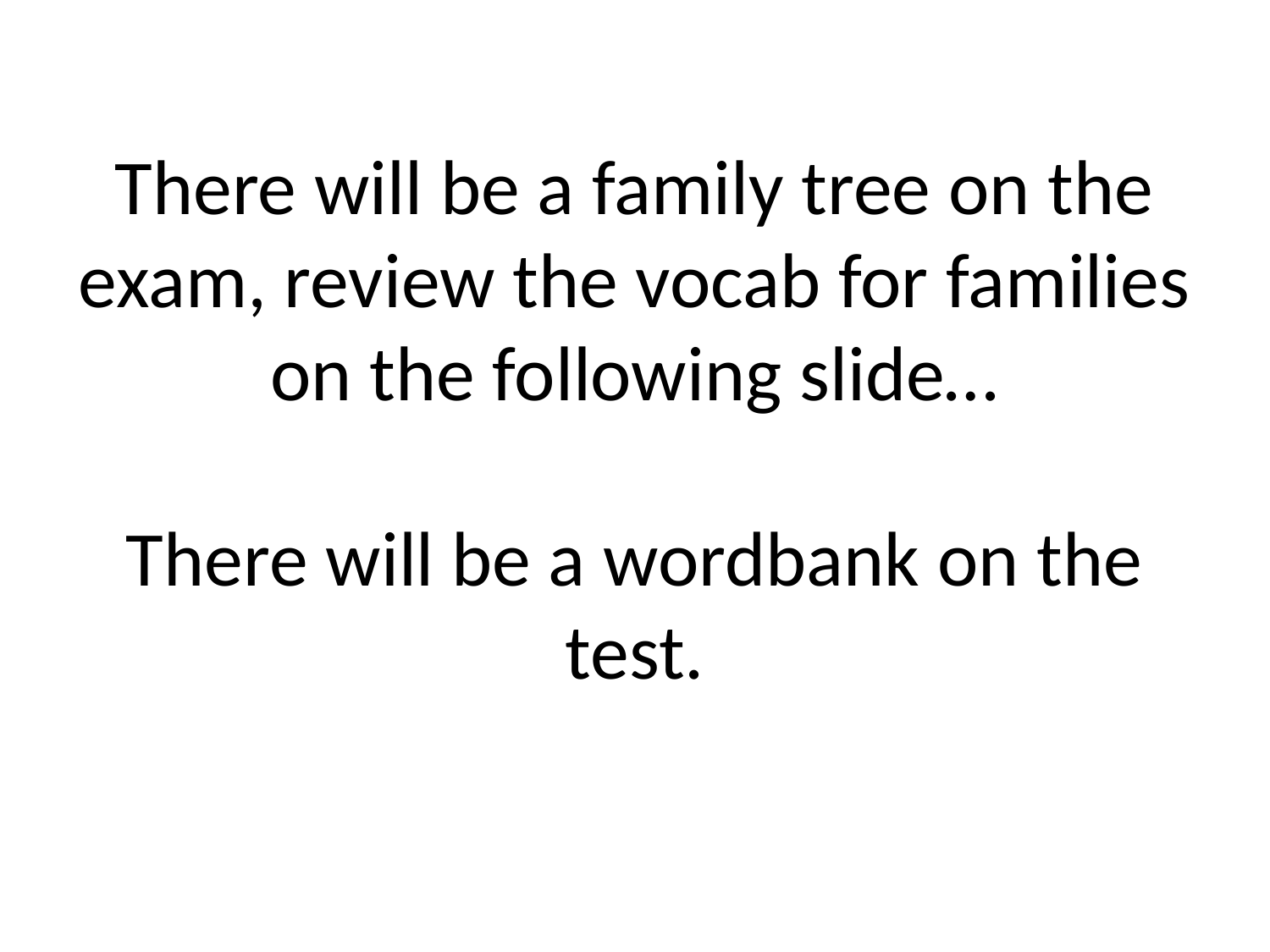

# There will be a family tree on the exam, review the vocab for families on the following slide… There will be a wordbank on the test.